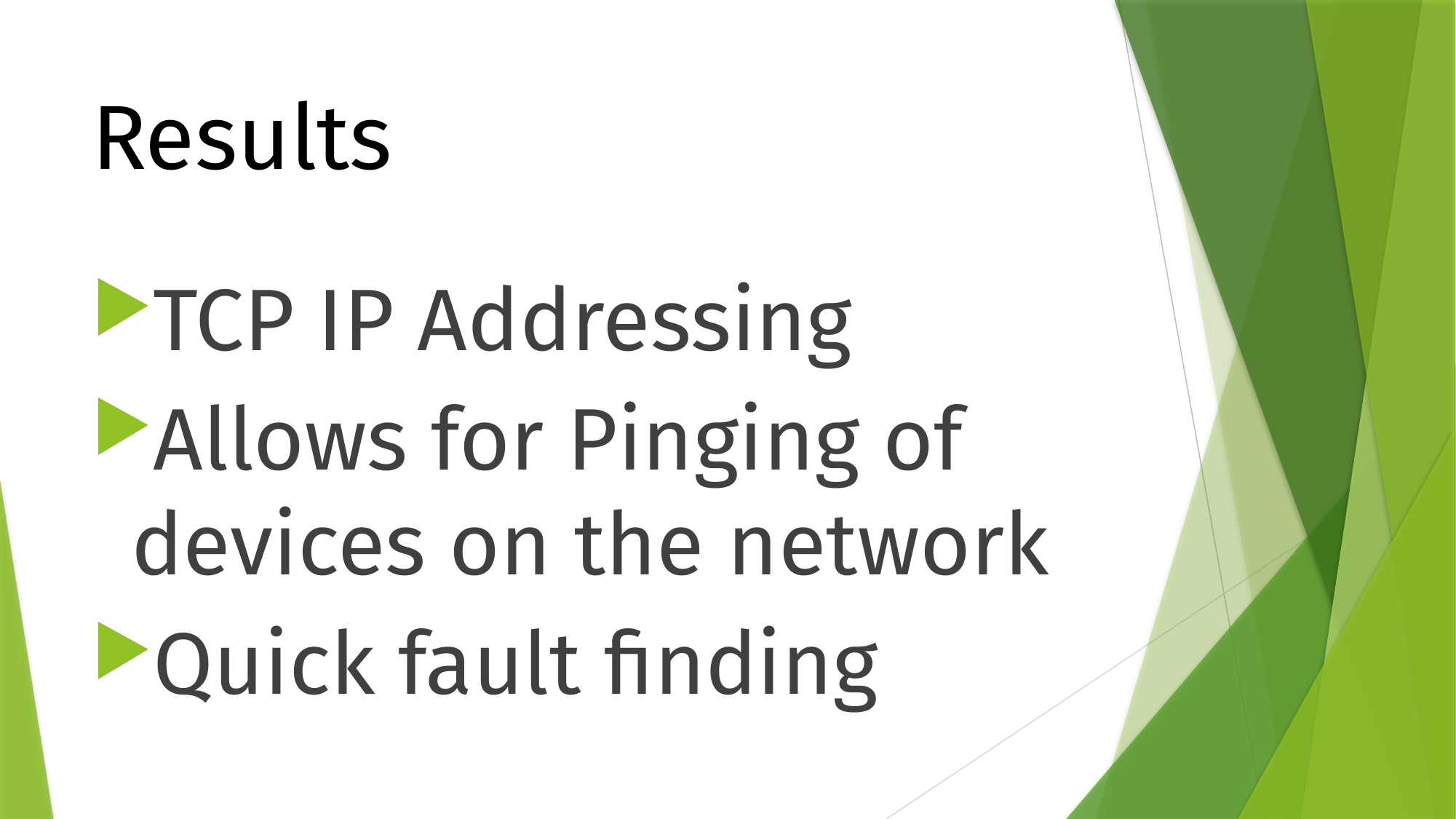

# Results
TCP IP Addressing
Allows for Pinging of devices on the network
Quick fault finding